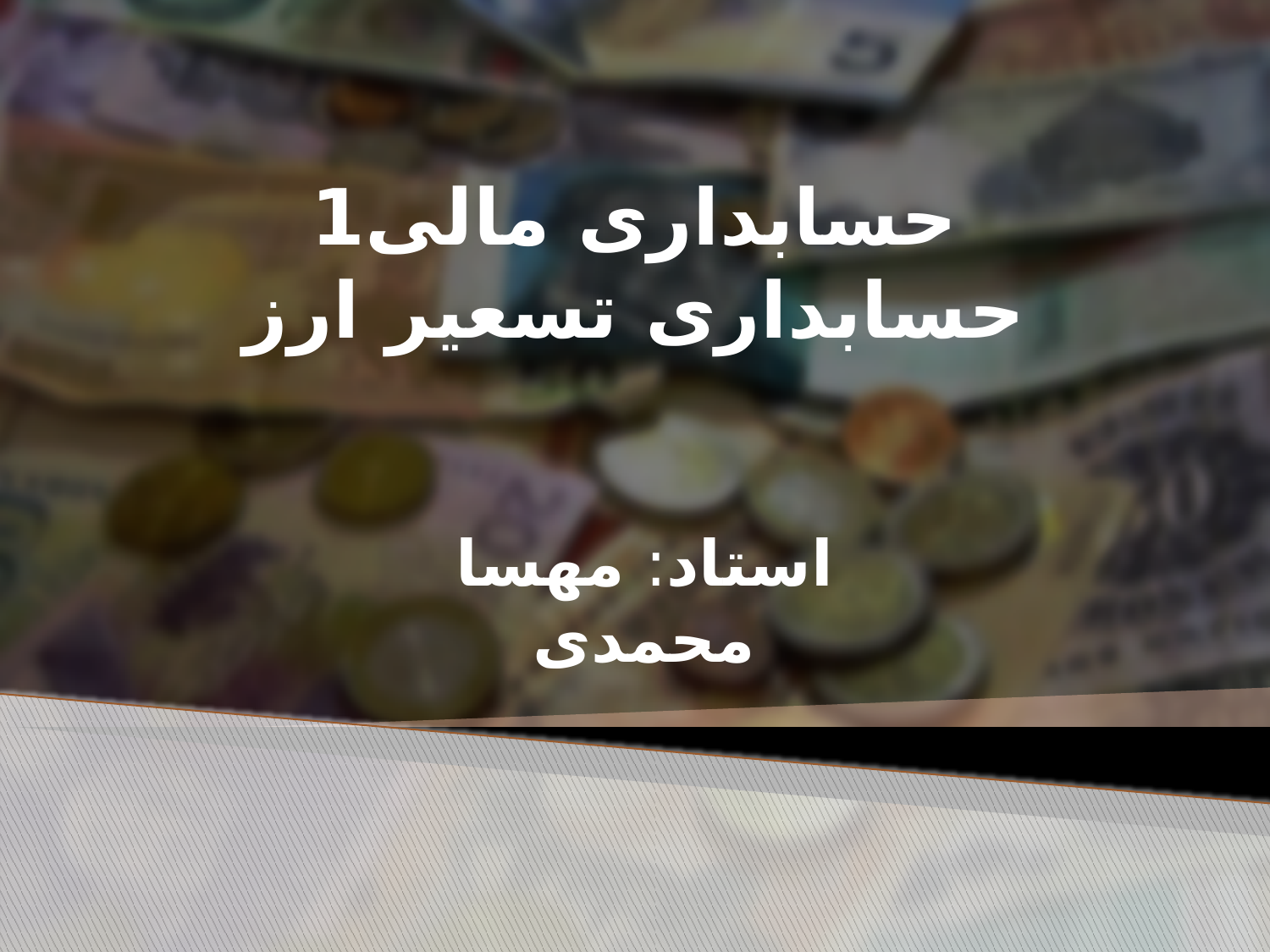

# حسابداری مالی1 حسابداری تسعیر ارز
استاد: مهسا محمدی